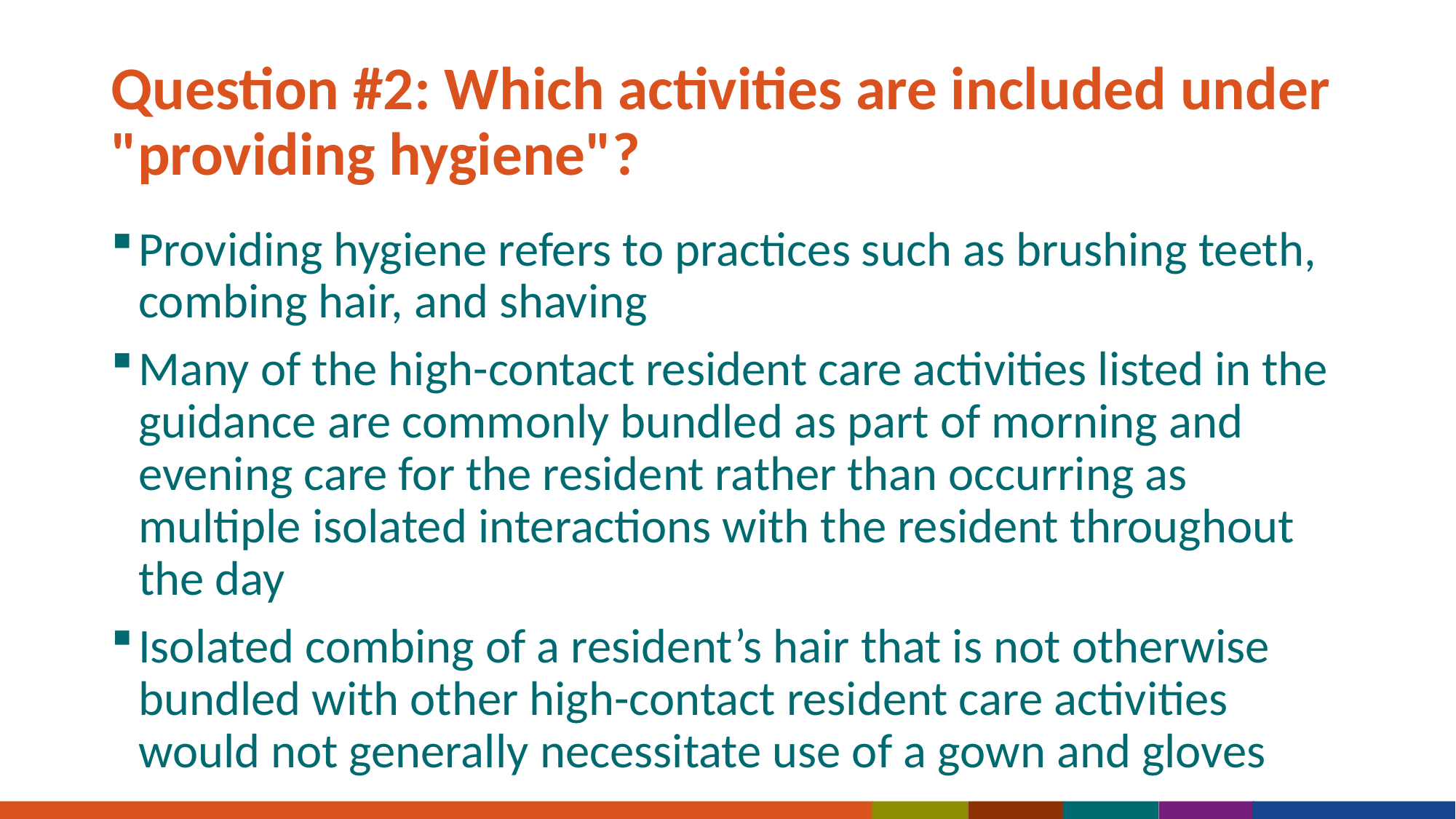

# Question #2: Which activities are included under "providing hygiene"?
Providing hygiene refers to practices such as brushing teeth, combing hair, and shaving
Many of the high-contact resident care activities listed in the guidance are commonly bundled as part of morning and evening care for the resident rather than occurring as multiple isolated interactions with the resident throughout the day
Isolated combing of a resident’s hair that is not otherwise bundled with other high-contact resident care activities would not generally necessitate use of a gown and gloves